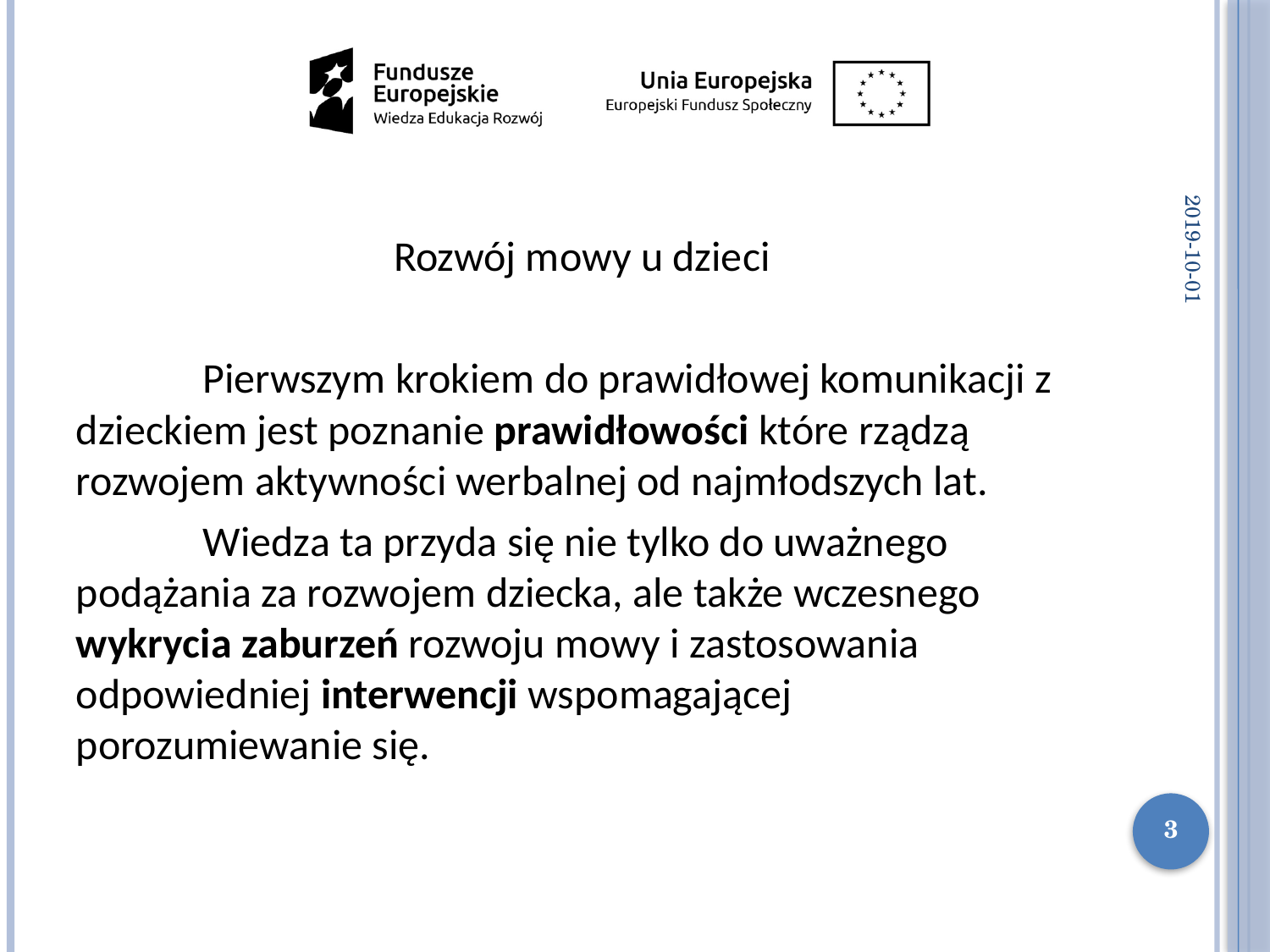

2019-10-01
Rozwój mowy u dzieci

	Pierwszym krokiem do prawidłowej komunikacji z dzieckiem jest poznanie prawidłowości które rządzą rozwojem aktywności werbalnej od najmłodszych lat.
	Wiedza ta przyda się nie tylko do uważnego podążania za rozwojem dziecka, ale także wczesnego wykrycia zaburzeń rozwoju mowy i zastosowania odpowiedniej interwencji wspomagającej porozumiewanie się.
3